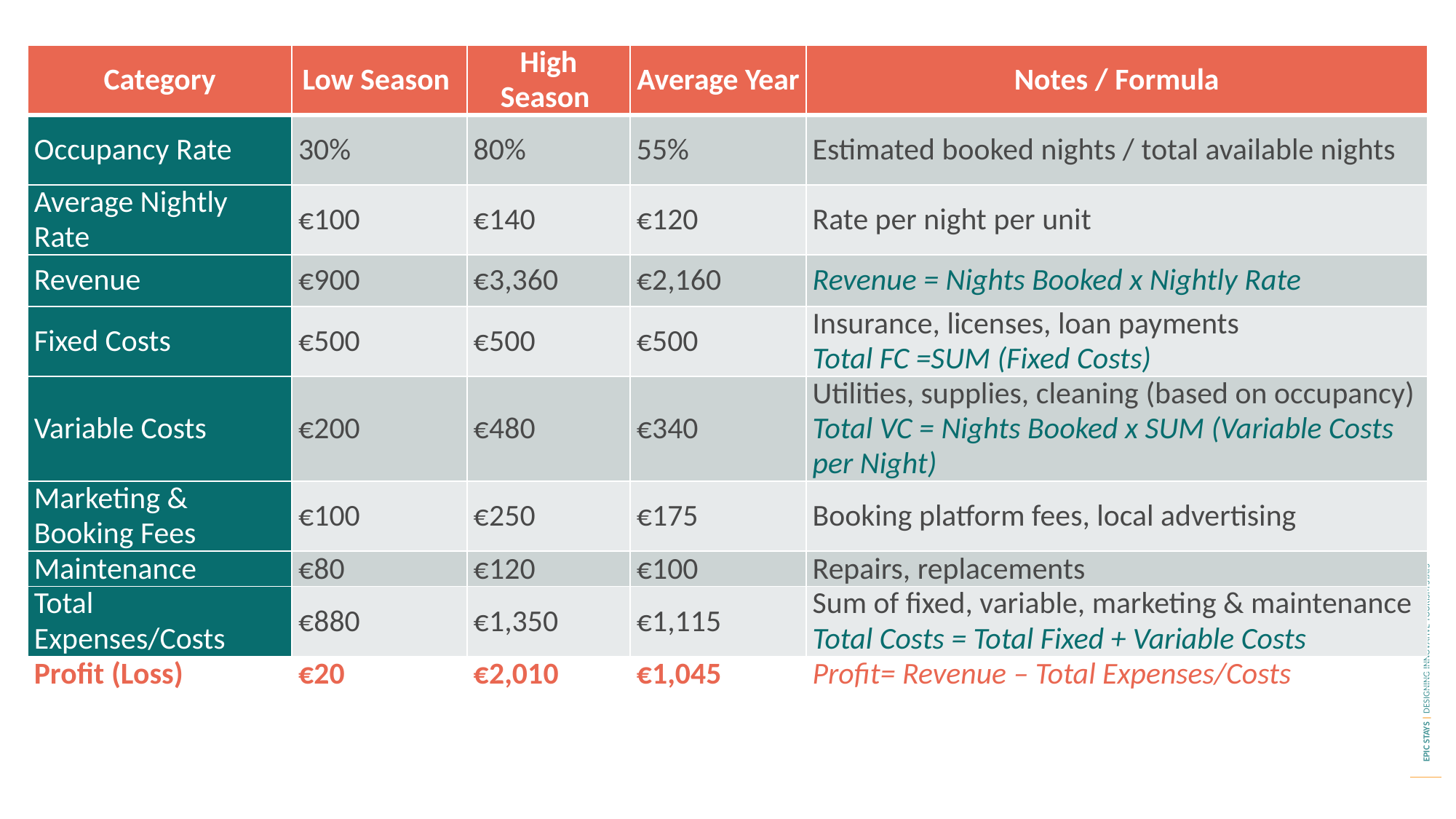

| Category | Low Season | High Season | Average Year | Notes / Formula |
| --- | --- | --- | --- | --- |
| Occupancy Rate | 30% | 80% | 55% | Estimated booked nights / total available nights |
| Average Nightly Rate | €100 | €140 | €120 | Rate per night per unit |
| Revenue | €900 | €3,360 | €2,160 | Revenue = Nights Booked x Nightly Rate |
| Fixed Costs | €500 | €500 | €500 | Insurance, licenses, loan payments Total FC =SUM (Fixed Costs) |
| Variable Costs | €200 | €480 | €340 | Utilities, supplies, cleaning (based on occupancy) Total VC = Nights Booked x SUM (Variable Costs per Night) |
| Marketing & Booking Fees | €100 | €250 | €175 | Booking platform fees, local advertising |
| Maintenance | €80 | €120 | €100 | Repairs, replacements |
| Total Expenses/Costs | €880 | €1,350 | €1,115 | Sum of fixed, variable, marketing & maintenance Total Costs = Total Fixed + Variable Costs |
| Profit (Loss) | €20 | €2,010 | €1,045 | Profit= Revenue – Total Expenses/Costs |